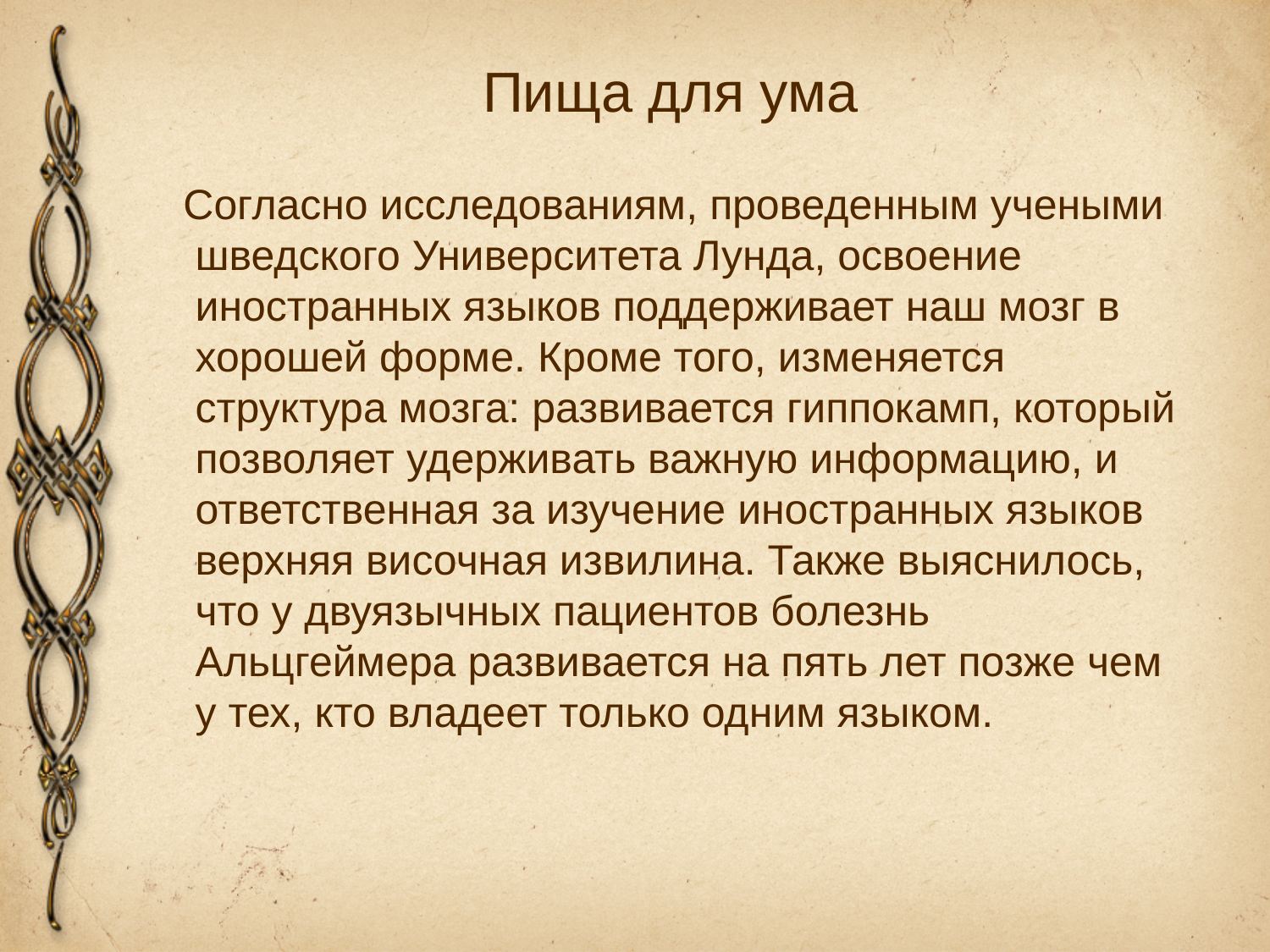

# Пища для ума
   Согласно исследованиям, проведенным учеными шведского Университета Лунда, освоение иностранных языков поддерживает наш мозг в хорошей форме. Кроме того, изменяется структура мозга: развивается гиппокамп, который позволяет удерживать важную информацию, и ответственная за изучение иностранных языков верхняя височная извилина. Также выяснилось, что у двуязычных пациентов болезнь Альцгеймера развивается на пять лет позже чем у тех, кто владеет только одним языком.